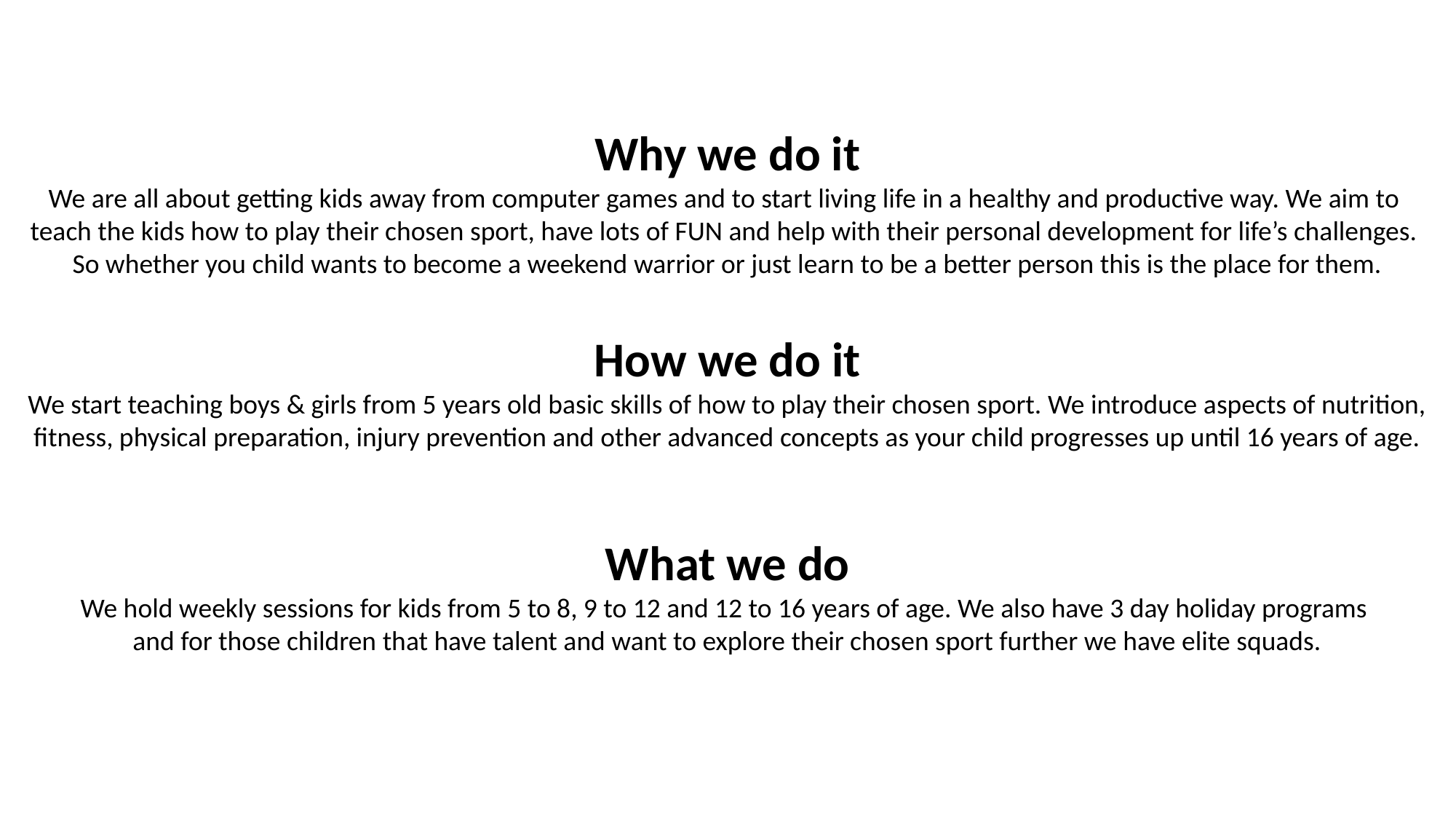

Why we do it
We are all about getting kids away from computer games and to start living life in a healthy and productive way. We aim to
teach the kids how to play their chosen sport, have lots of FUN and help with their personal development for life’s challenges.
So whether you child wants to become a weekend warrior or just learn to be a better person this is the place for them.
How we do it
We start teaching boys & girls from 5 years old basic skills of how to play their chosen sport. We introduce aspects of nutrition, fitness, physical preparation, injury prevention and other advanced concepts as your child progresses up until 16 years of age.
What we do
We hold weekly sessions for kids from 5 to 8, 9 to 12 and 12 to 16 years of age. We also have 3 day holiday programs
and for those children that have talent and want to explore their chosen sport further we have elite squads.